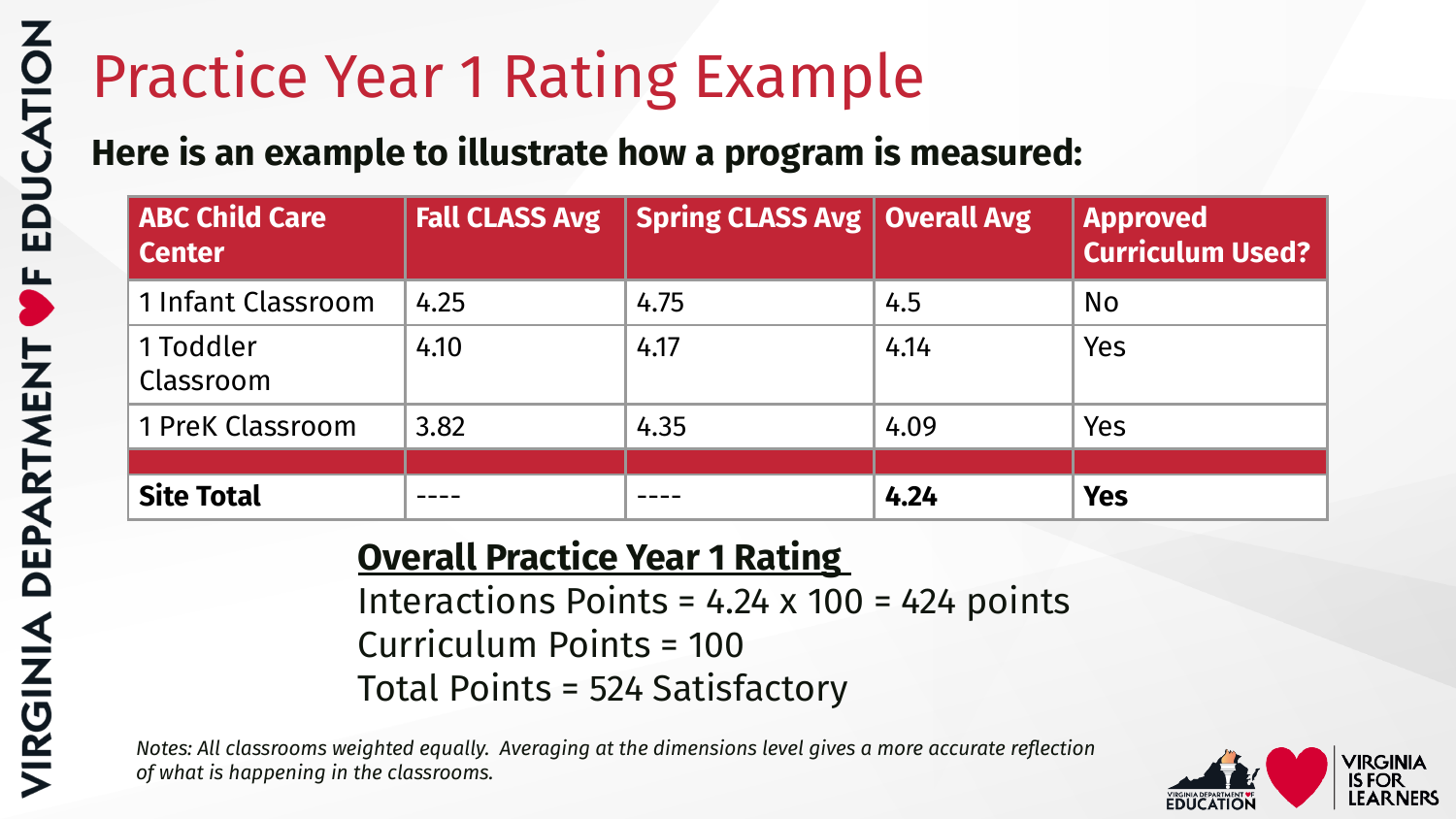

# Practice Year 1 Rating Example

Here is an example to illustrate how a program is measured:
| ABC Child Care Center | Fall CLASS Avg | Spring CLASS Avg | Overall Avg | Approved Curriculum Used? |
| --- | --- | --- | --- | --- |
| 1 Infant Classroom | 4.25 | 4.75 | 4.5 | No |
| 1 Toddler Classroom | 4.10 | 4.17 | 4.14 | Yes |
| 1 PreK Classroom | 3.82 | 4.35 | 4.09 | Yes |
|  |  |  |  |  |
| Site Total | ---- | ---- | 4.24 | Yes |
Overall Practice Year 1 Rating
Interactions Points = 4.24 x 100 = 424 points
Curriculum Points = 100
Total Points = 524 Satisfactory
Notes: All classrooms weighted equally.  Averaging at the dimensions level gives a more accurate reflection of what is happening in the classrooms.